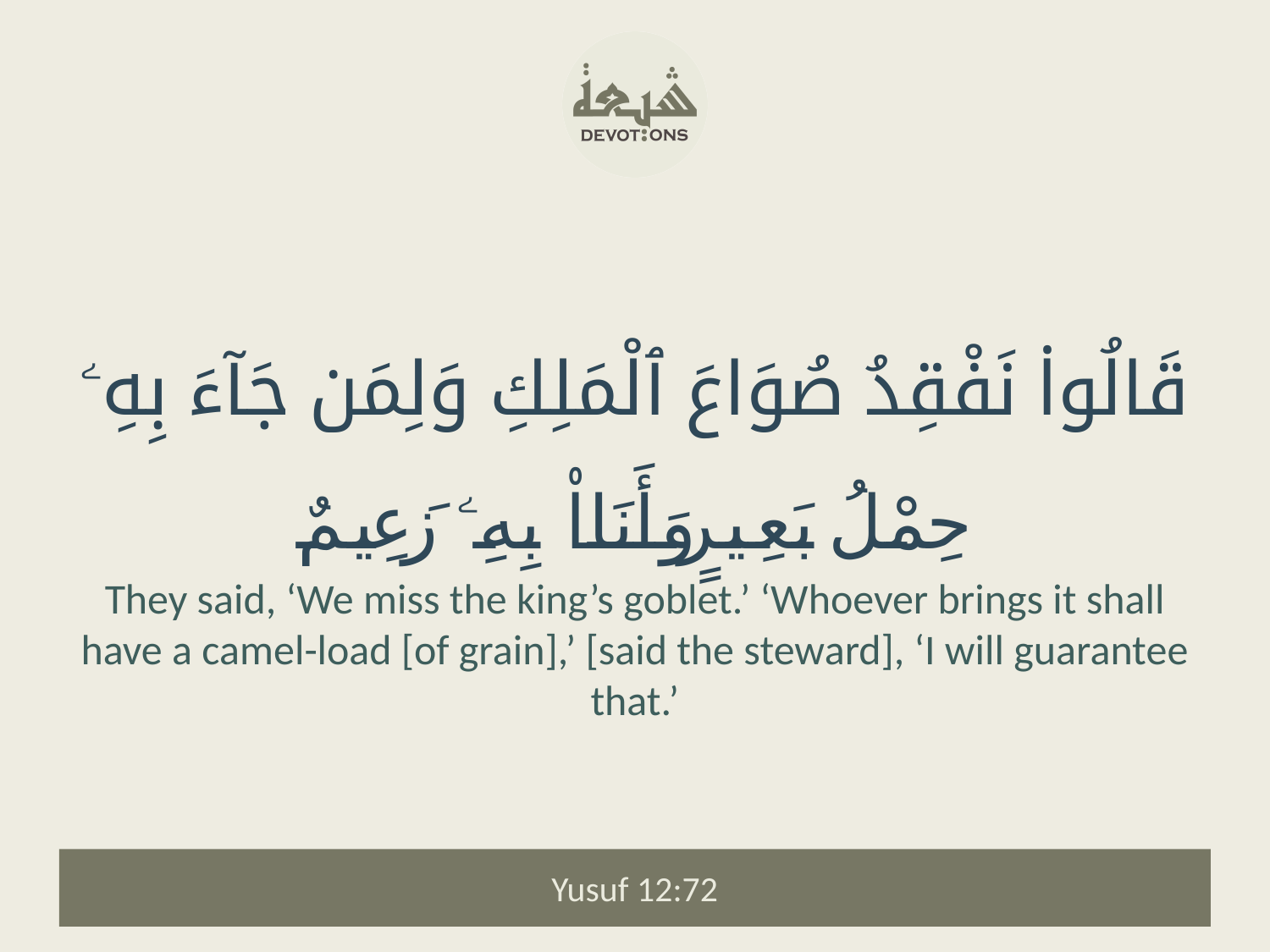

قَالُوا۟ نَفْقِدُ صُوَاعَ ٱلْمَلِكِ وَلِمَن جَآءَ بِهِۦ حِمْلُ بَعِيرٍ وَأَنَا۠ بِهِۦ زَعِيمٌ
They said, ‘We miss the king’s goblet.’ ‘Whoever brings it shall have a camel-load [of grain],’ [said the steward], ‘I will guarantee that.’
Yusuf 12:72